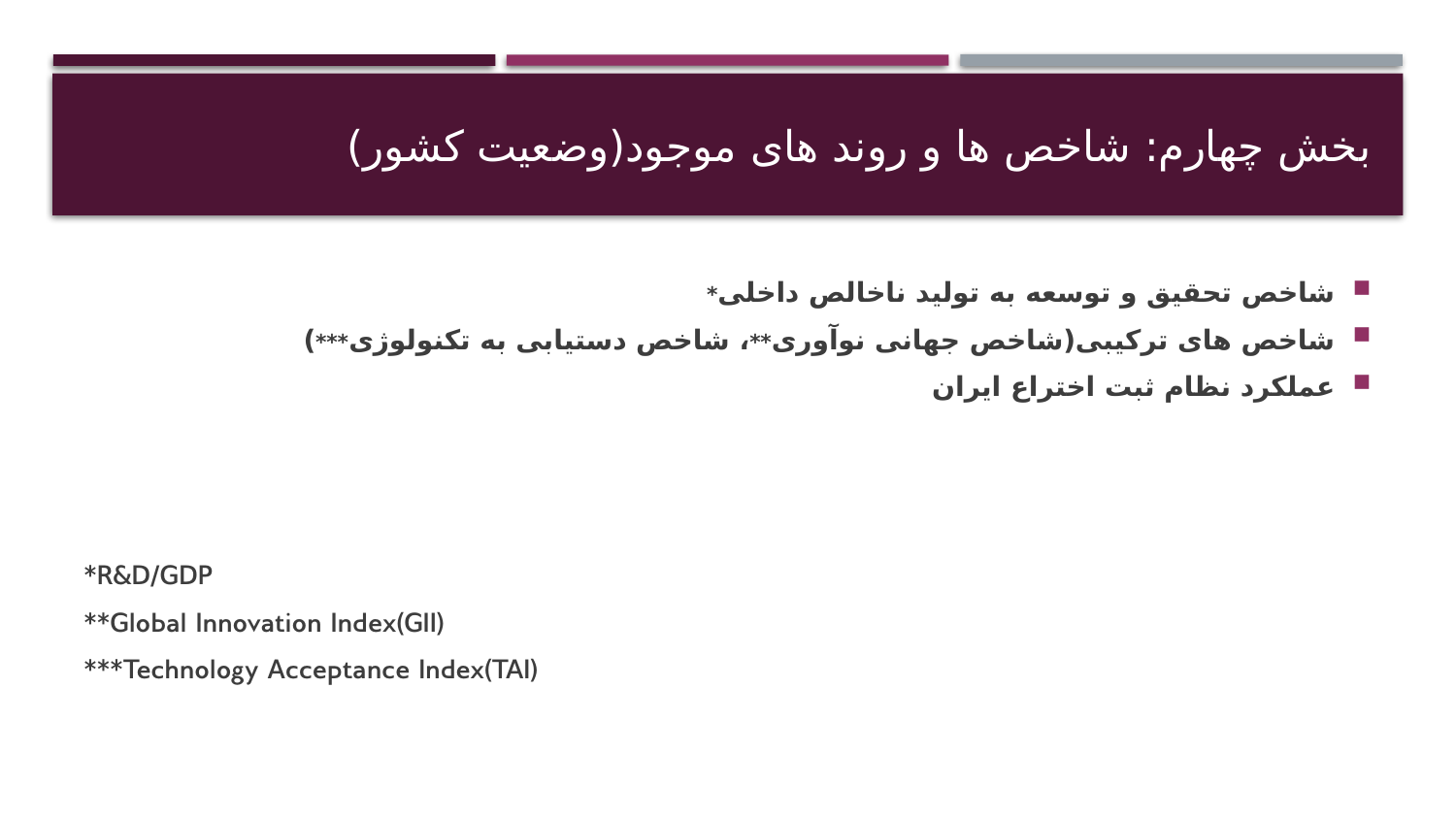

# بخش چهارم: شاخص ها و روند های موجود(وضعیت کشور)
شاخص تحقیق و توسعه به تولید ناخالص داخلی*
شاخص های ترکیبی(شاخص جهانی نوآوری**، شاخص دستیابی به تکنولوژی***)
عملکرد نظام ثبت اختراع ایران

*R&D/GDP
**Global Innovation Index(GII)
***Technology Acceptance Index(TAI)